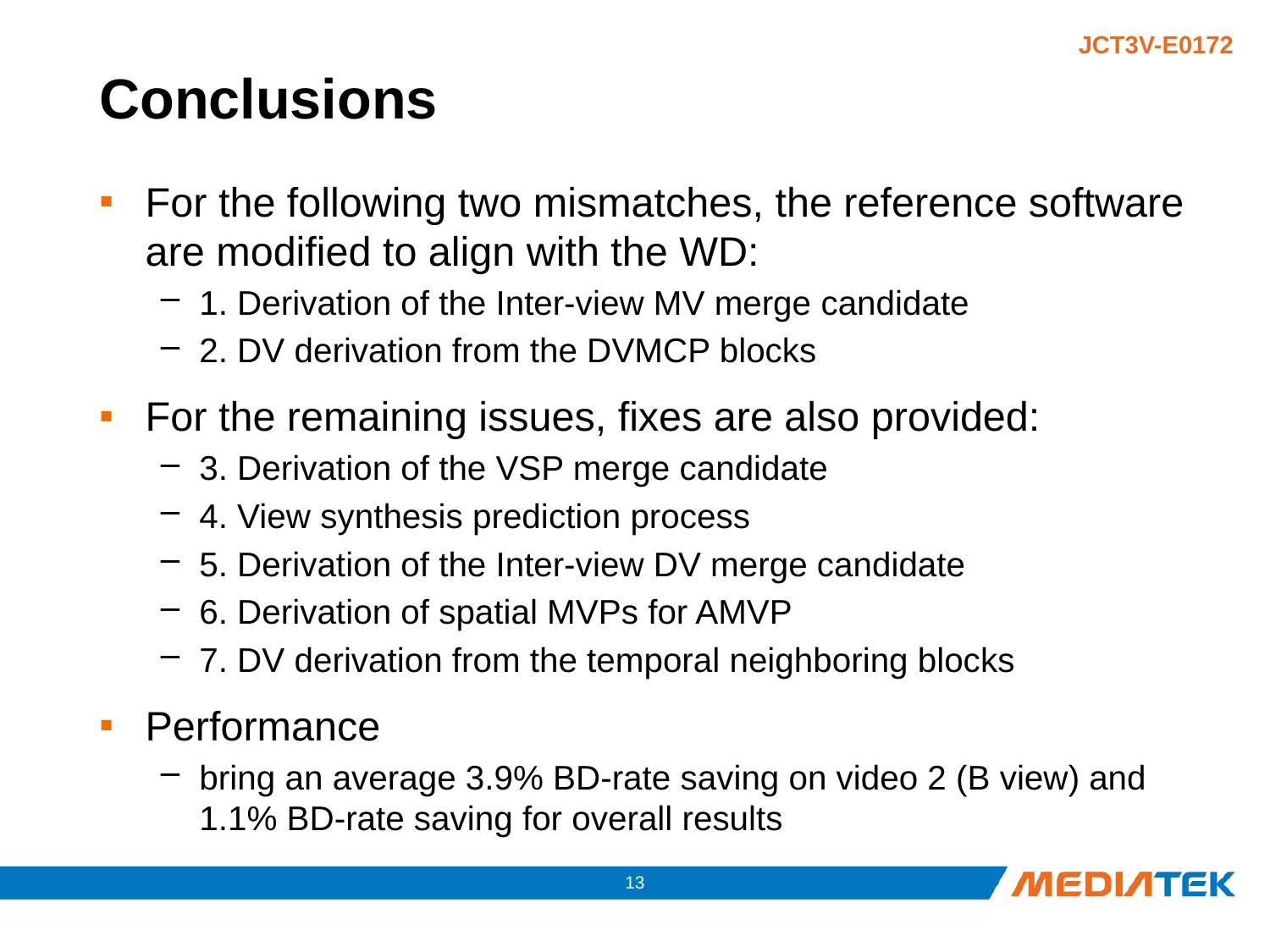

# Conclusions
For the following two mismatches, the reference software are modified to align with the WD:
1. Derivation of the Inter-view MV merge candidate
2. DV derivation from the DVMCP blocks
For the remaining issues, fixes are also provided:
3. Derivation of the VSP merge candidate
4. View synthesis prediction process
5. Derivation of the Inter-view DV merge candidate
6. Derivation of spatial MVPs for AMVP
7. DV derivation from the temporal neighboring blocks
Performance
bring an average 3.9% BD-rate saving on video 2 (B view) and 1.1% BD-rate saving for overall results

13